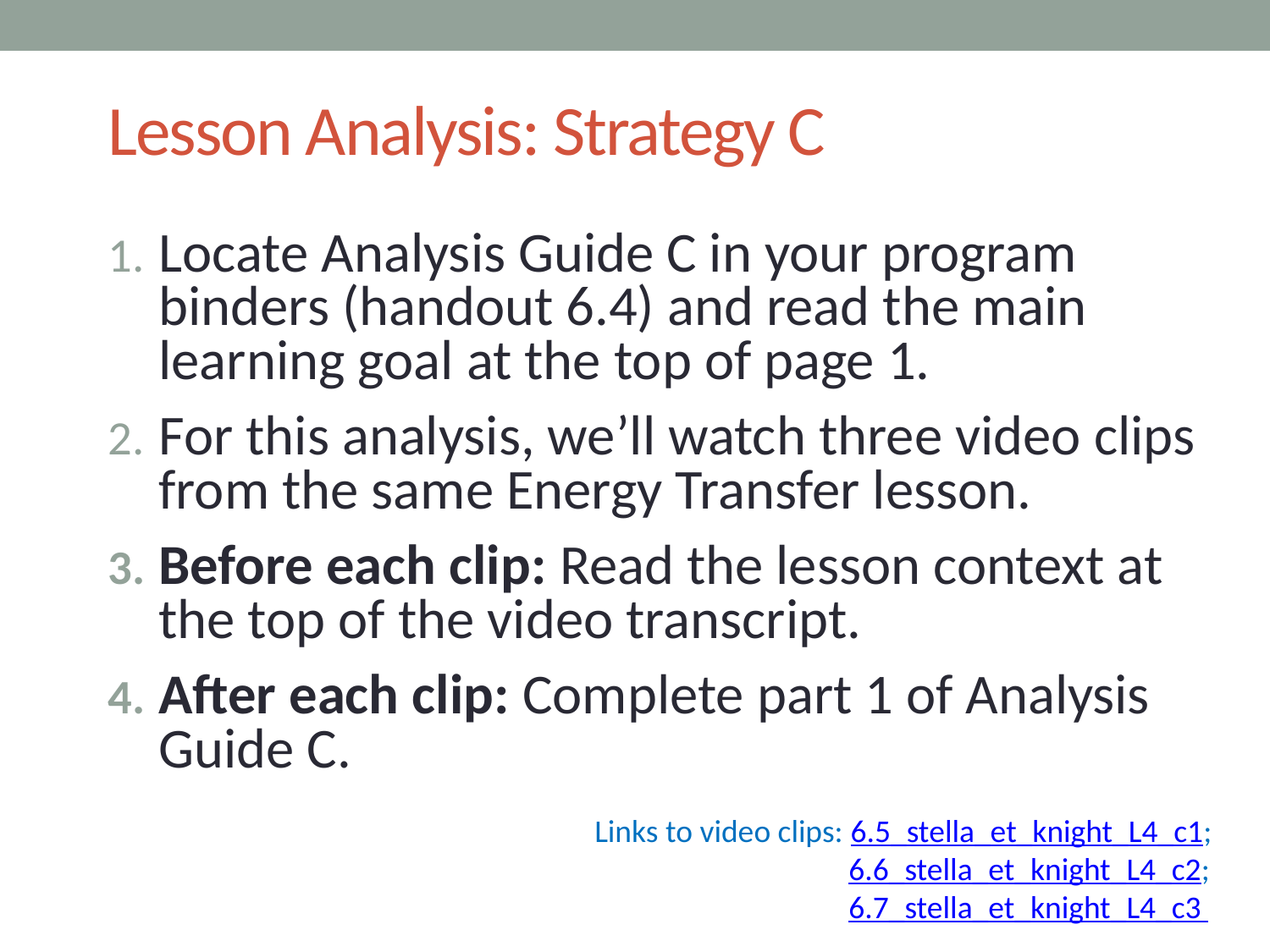

# Lesson Analysis: Strategy C

Locate Analysis Guide C in your program binders (handout 6.4) and read the main learning goal at the top of page 1.
For this analysis, we’ll watch three video clips from the same Energy Transfer lesson.
Before each clip: Read the lesson context at the top of the video transcript.
After each clip: Complete part 1 of Analysis Guide C.
Links to video clips: 6.5_stella_et_knight_L4_c1;
		6.6_stella_et_knight_L4_c2;
		6.7_stella_et_knight_L4_c3